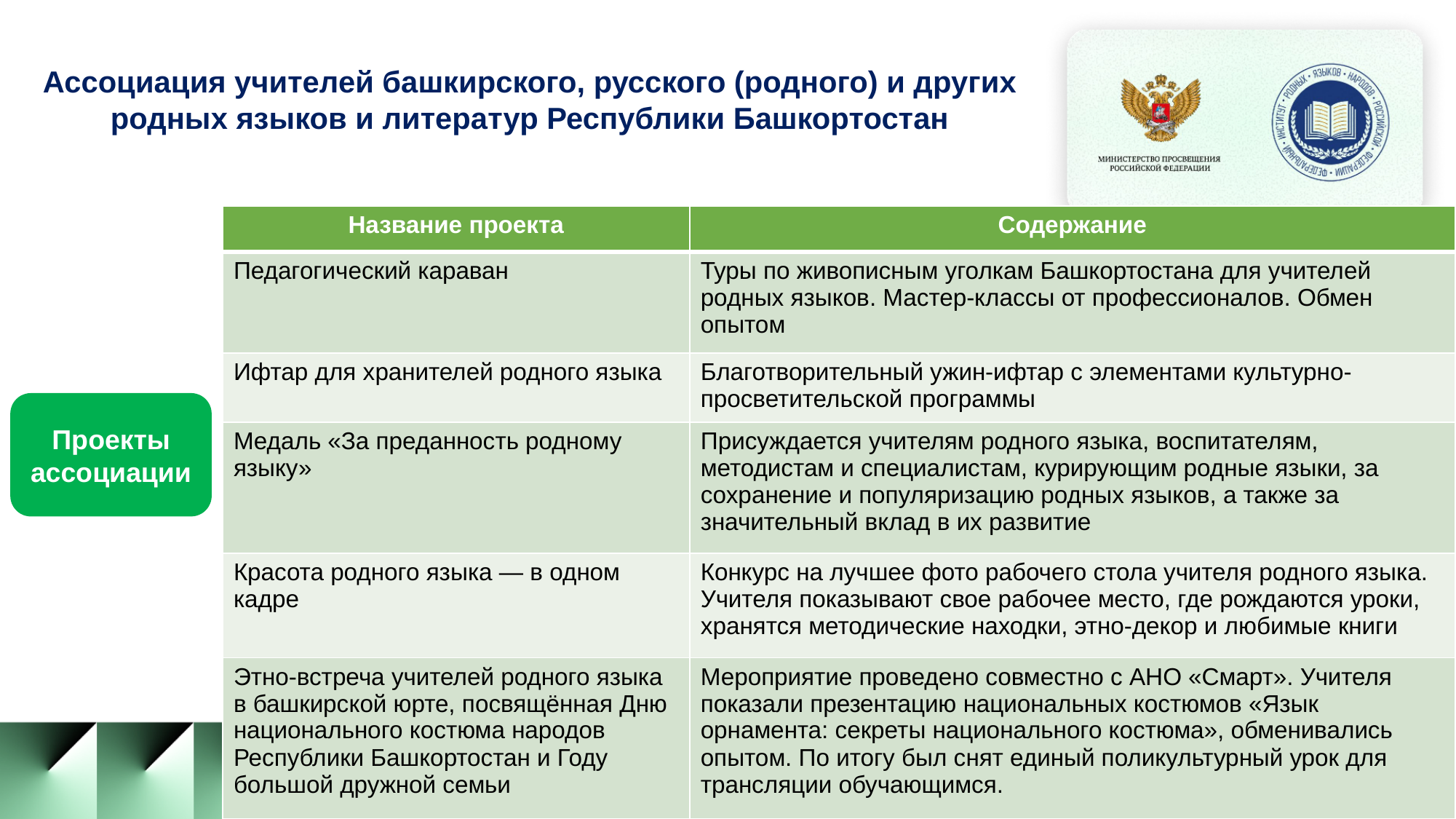

Ассоциация учителей башкирского, русского (родного) и других родных языков и литератур Республики Башкортостан
| Название проекта | Содержание |
| --- | --- |
| Педагогический караван | Туры по живописным уголкам Башкортостана для учителей родных языков. Мастер-классы от профессионалов. Обмен опытом |
| Ифтар для хранителей родного языка | Благотворительный ужин-ифтар с элементами культурно-просветительской программы |
| Медаль «За преданность родному языку» | Присуждается учителям родного языка, воспитателям, методистам и специалистам, курирующим родные языки, за сохранение и популяризацию родных языков, а также за значительный вклад в их развитие |
| Красота родного языка — в одном кадре | Конкурс на лучшее фото рабочего стола учителя родного языка. Учителя показывают свое рабочее место, где рождаются уроки, хранятся методические находки, этно-декор и любимые книги |
| Этно-встреча учителей родного языка в башкирской юрте, посвящённая Дню национального костюма народов Республики Башкортостан и Году большой дружной семьи | Мероприятие проведено совместно с АНО «Смарт». Учителя показали презентацию национальных костюмов «Язык орнамента: секреты национального костюма», обменивались опытом. По итогу был снят единый поликультурный урок для трансляции обучающимся. |
Проекты ассоциации